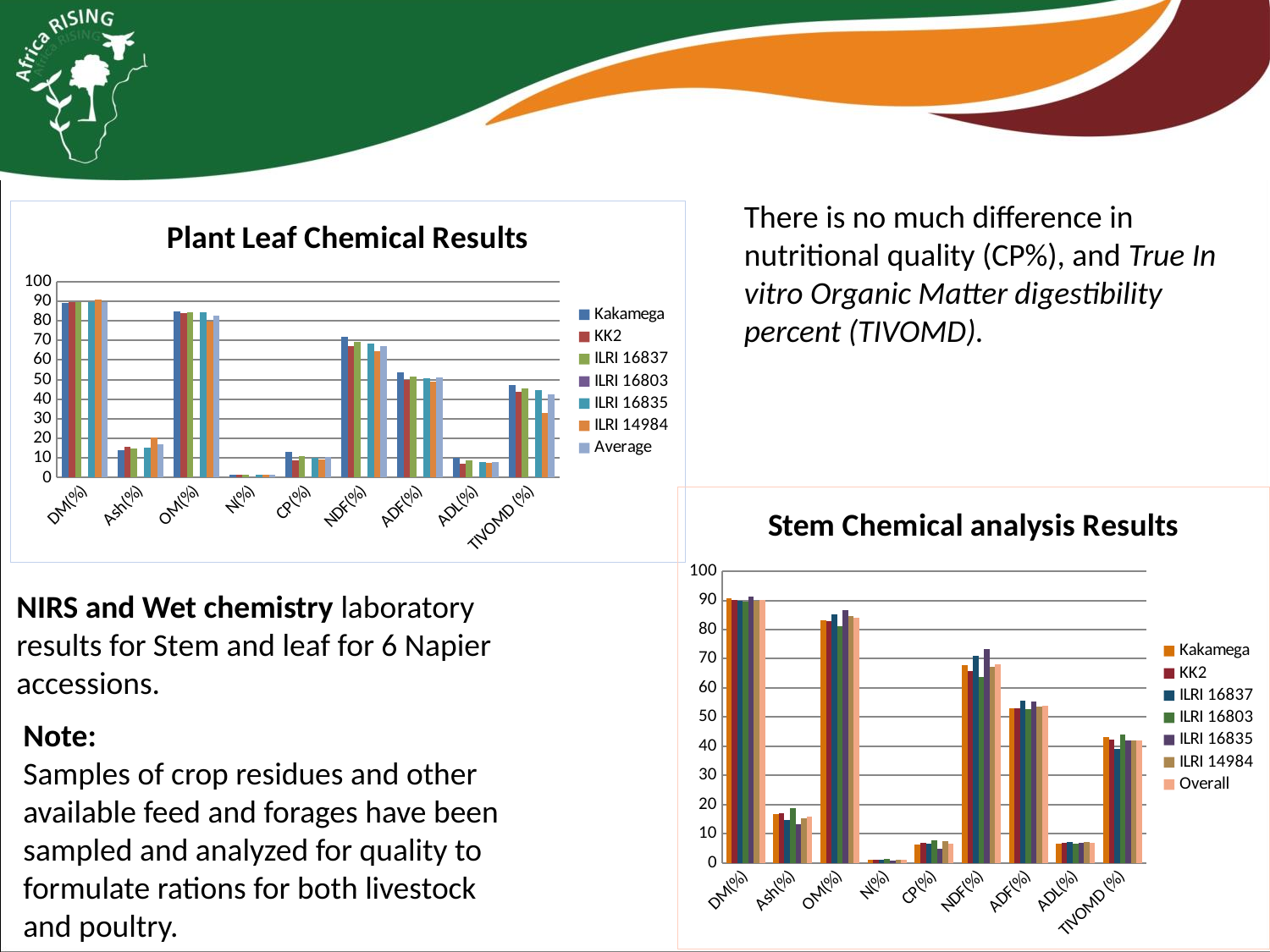

There is no much difference in nutritional quality (CP%), and True In vitro Organic Matter digestibility percent (TIVOMD).

### Chart: Plant Leaf Chemical Results

| Category | Kakamega | KK2 | ILRI 16837 | ILRI 16803 | ILRI 16835 | ILRI 14984 | Average |
|---|---|---|---|---|---|---|---|
| DM(%) | 89.00057726666667 | 89.6571808 | 89.32887903333334 | None | 89.49302991666667 | 90.9713745 | 89.59965195833333 |
| Ash(%) | 13.8293403 | 15.907208449999999 | 14.868274374999999 | None | 15.387741412499999 | 20.3794289 | 16.96957795 |
| OM(%) | 84.653155 | 84.09280394999999 | 84.372979475 | None | 84.23289171249999 | 79.6205139 | 82.65105056666665 |
| N(%) | 1.6609452666666666 | 1.4205033 | 1.5407242833333332 | None | 1.4806137916666666 | 1.4692787 | 1.5524198 |
| CP(%) | 13.0271117 | 8.8811631 | 10.9541374 | None | 9.917650250000001 | 9.1799498 | 10.363853925 |
| NDF(%) | 71.65071103333334 | 67.16899875 | 69.40985489166667 | None | 68.28942682083334 | 64.5906982 | 67.03360875 |
| ADF(%) | 53.57581456666667 | 49.7415409 | 51.658677733333334 | None | 50.70010931666667 | 48.8749123 | 51.14418570000001 |
| ADL(%) | 10.319908466666666 | 6.9852583500000005 | 8.652583408333333 | None | 7.818920879166667 | 7.6499062 | 8.005232583333333 |
| TIVOMD (%) | 47.20521926666667 | 43.644247050000004 | 45.42473315833334 | None | 44.53449010416667 | 33.1137047 | 42.36692874166666 |

### Chart: Stem Chemical analysis Results

| Category | Kakamega | KK2 | ILRI 16837 | ILRI 16803 | ILRI 16835 | ILRI 14984 | Overall |
|---|---|---|---|---|---|---|---|
| DM(%) | 90.60733543333333 | 90.0326004 | 89.8400154 | 89.6173935 | 91.43606564999999 | 89.80381395 | 90.22287072222223 |
| Ash(%) | 16.657096533333334 | 16.9466496 | 14.76262995 | 18.7335377 | 13.3185048 | 15.23313855 | 15.94192618888889 |
| OM(%) | 83.34291076666666 | 83.0533905 | 85.23733905 | 81.2664719 | 86.6814804 | 84.76685330000001 | 84.05807431944446 |
| N(%) | 1.0072077666666668 | 1.0961637 | 1.0350825499999998 | 1.2276211 | 0.7529276 | 1.18067015 | 1.0499454777777777 |
| CP(%) | 6.298982933333332 | 6.8535891 | 6.474056 | 7.678401 | 4.711442 | 7.3801451 | 6.566102688888889 |
| NDF(%) | 67.9332199 | 65.7345352 | 70.9756584 | 63.7612228 | 73.323452 | 67.36565780000001 | 68.18229101666667 |
| ADF(%) | 53.100493099999994 | 52.9182129 | 55.548950149999996 | 52.8076668 | 55.285053250000004 | 53.60635375 | 53.87778832499999 |
| ADL(%) | 6.492171133333334 | 6.7252388 | 7.21540475 | 6.514895 | 6.82908775 | 7.1420271 | 6.81980408888889 |
| TIVOMD (%) | 43.066303266666665 | 42.1481171 | 39.05310825 | 44.08004 | 41.970685950000004 | 41.81506535 | 42.02221998611111 |
NIRS and Wet chemistry laboratory results for Stem and leaf for 6 Napier accessions.
Note:
Samples of crop residues and other available feed and forages have been sampled and analyzed for quality to formulate rations for both livestock and poultry.